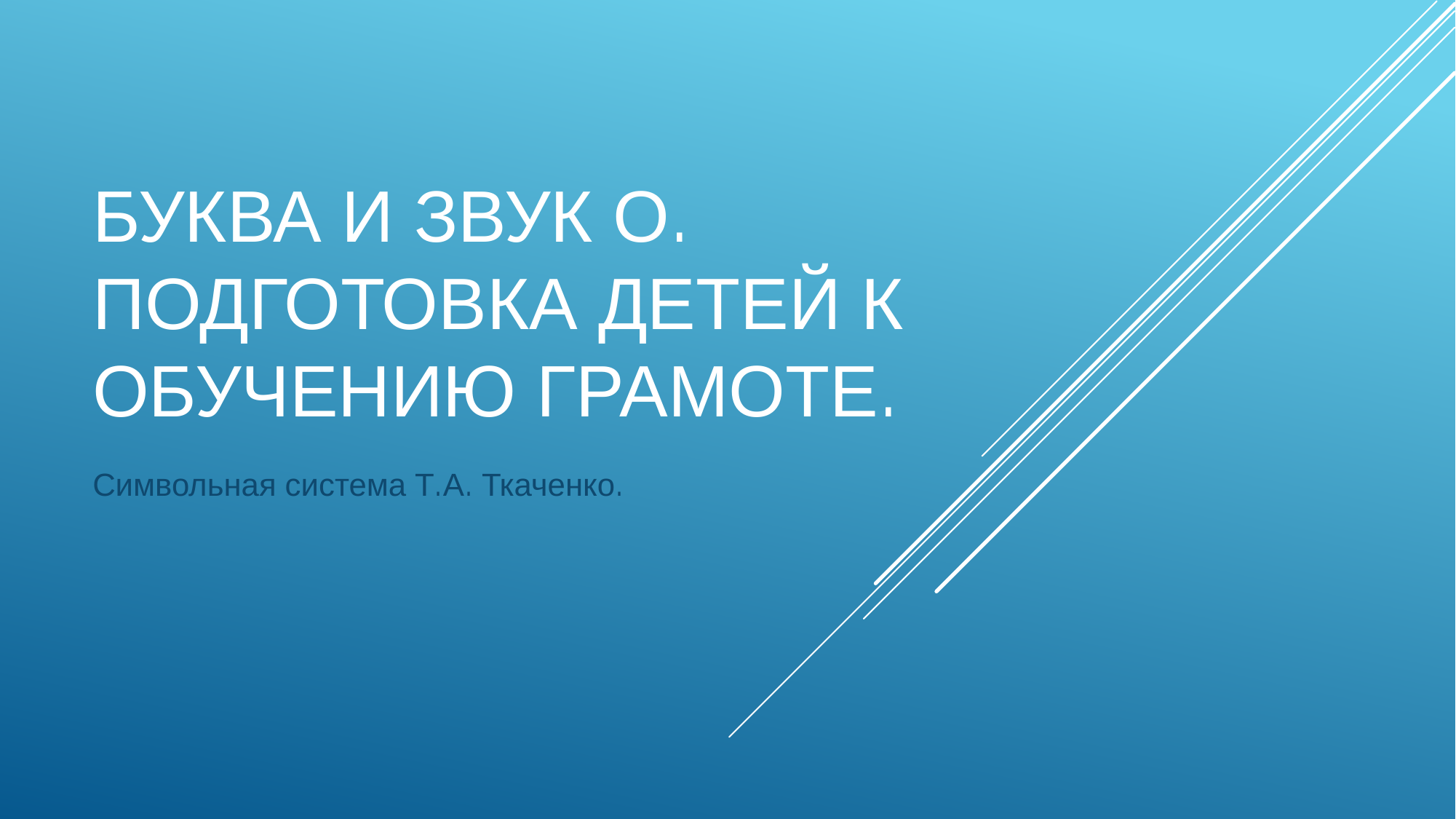

# Буква и звук О. Подготовка детей к обучению грамоте.
Символьная система Т.А. Ткаченко.